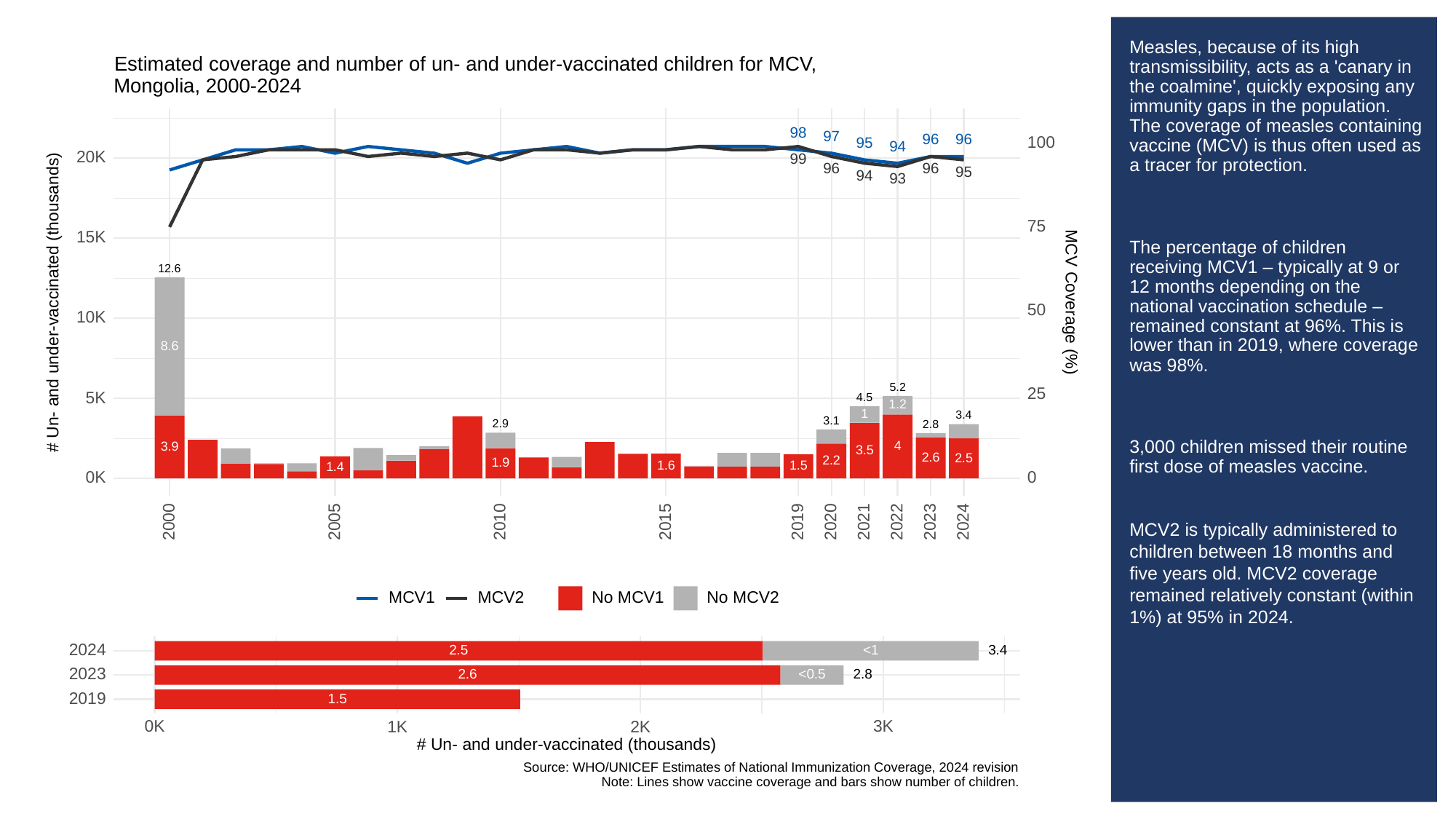

# Measles, because of its high transmissibility, acts as a 'canary in the coalmine', quickly exposing any immunity gaps in the population. The coverage of measles containing vaccine (MCV) is thus often used as a tracer for protection.

The percentage of children receiving MCV1 – typically at 9 or 12 months depending on the national vaccination schedule – remained constant at 96%. This is lower than in 2019, where coverage was 98%.

3,000 children missed their routine first dose of measles vaccine.

MCV2 is typically administered to children between 18 months and five years old. MCV2 coverage remained relatively constant (within 1%) at 95% in 2024.

Estimated coverage and number of un- and under-vaccinated children for MCV,
Mongolia, 2000-2024

98
97
96
96
100
95
94

20K
99

96
96
95
94
93

75
15K

12.6

# Un- and under-vaccinated (thousands)
MCV Coverage (%)
50
10K

8.6

5.2
25
5K
4.5

1.2

1
3.4

3.1
2.9
2.8

4

3.9

3.5

2.6
2.5

2.2

1.9

1.6
1.5
1.4

0K
0

2023
2000
2005
2010
2015
2019
2020
2021
2022
2024

MCV1
MCV2
No MCV1
No MCV2

2024
3.4
2.5
<1

2023
2.6
<0.5
2.8

2019
1.5

3K
0K
1K
2K
# Un- and under-vaccinated (thousands)
Source: WHO/UNICEF Estimates of National Immunization Coverage, 2024 revision
Note: Lines show vaccine coverage and bars show number of children.